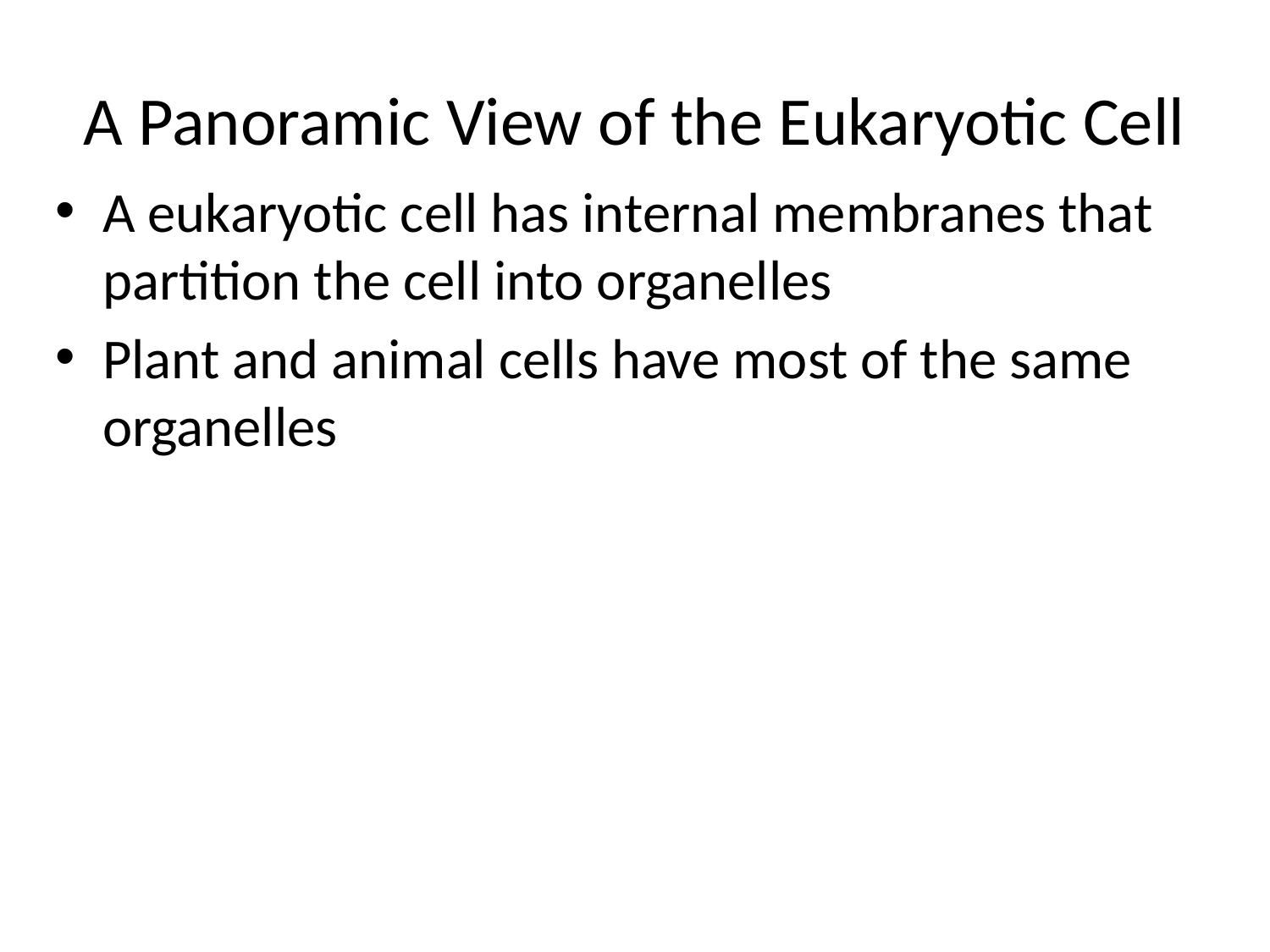

# A Panoramic View of the Eukaryotic Cell
A eukaryotic cell has internal membranes that partition the cell into organelles
Plant and animal cells have most of the same organelles